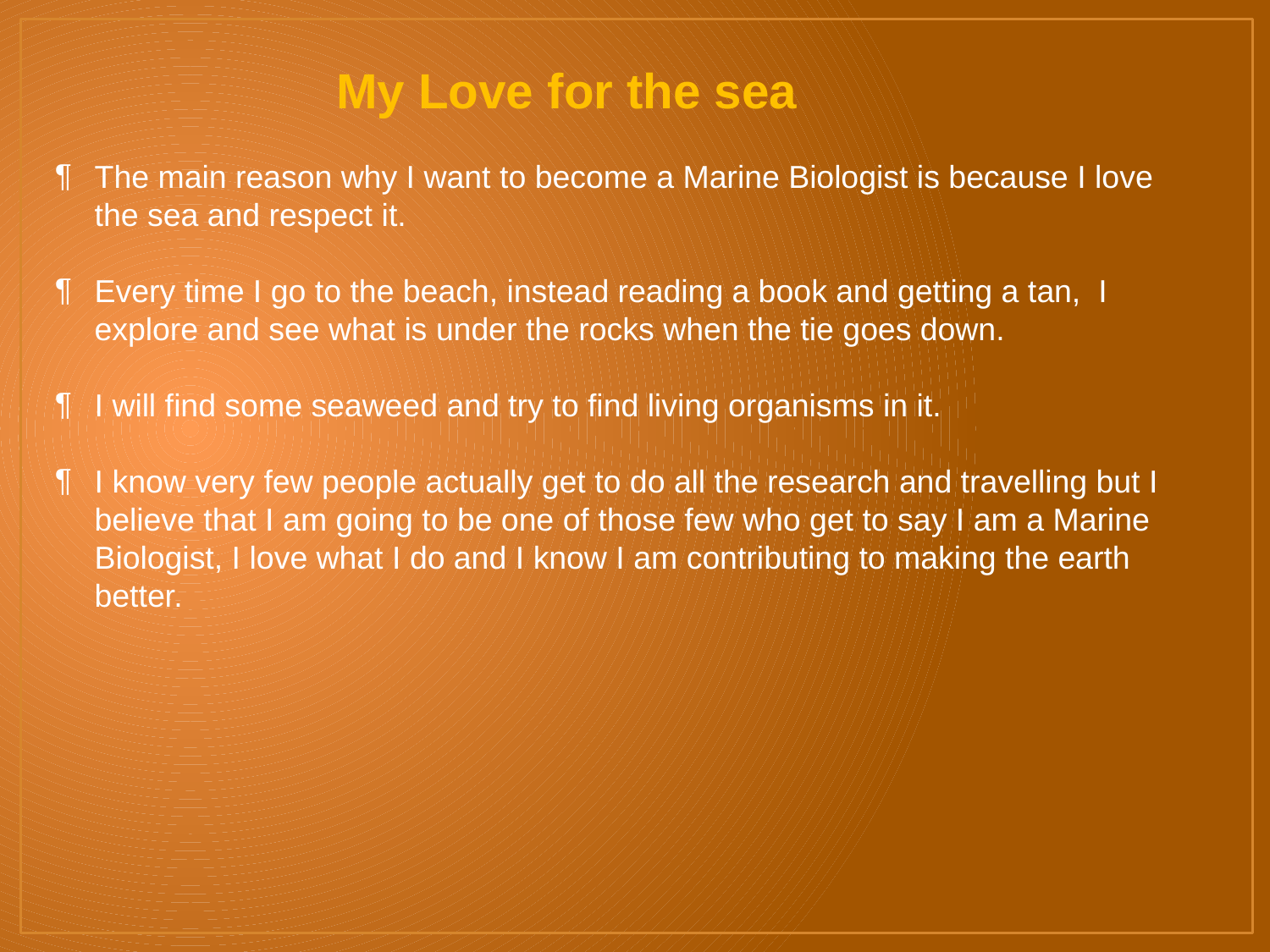

My Love for the sea

The main reason why I want to become a Marine Biologist is because I love the sea and respect it.

Every time I go to the beach, instead reading a book and getting a tan,  I explore and see what is under the rocks when the tie goes down.

I will find some seaweed and try to find living organisms in it.

I know very few people actually get to do all the research and travelling but I believe that I am going to be one of those few who get to say I am a Marine Biologist, I love what I do and I know I am contributing to making the earth better.